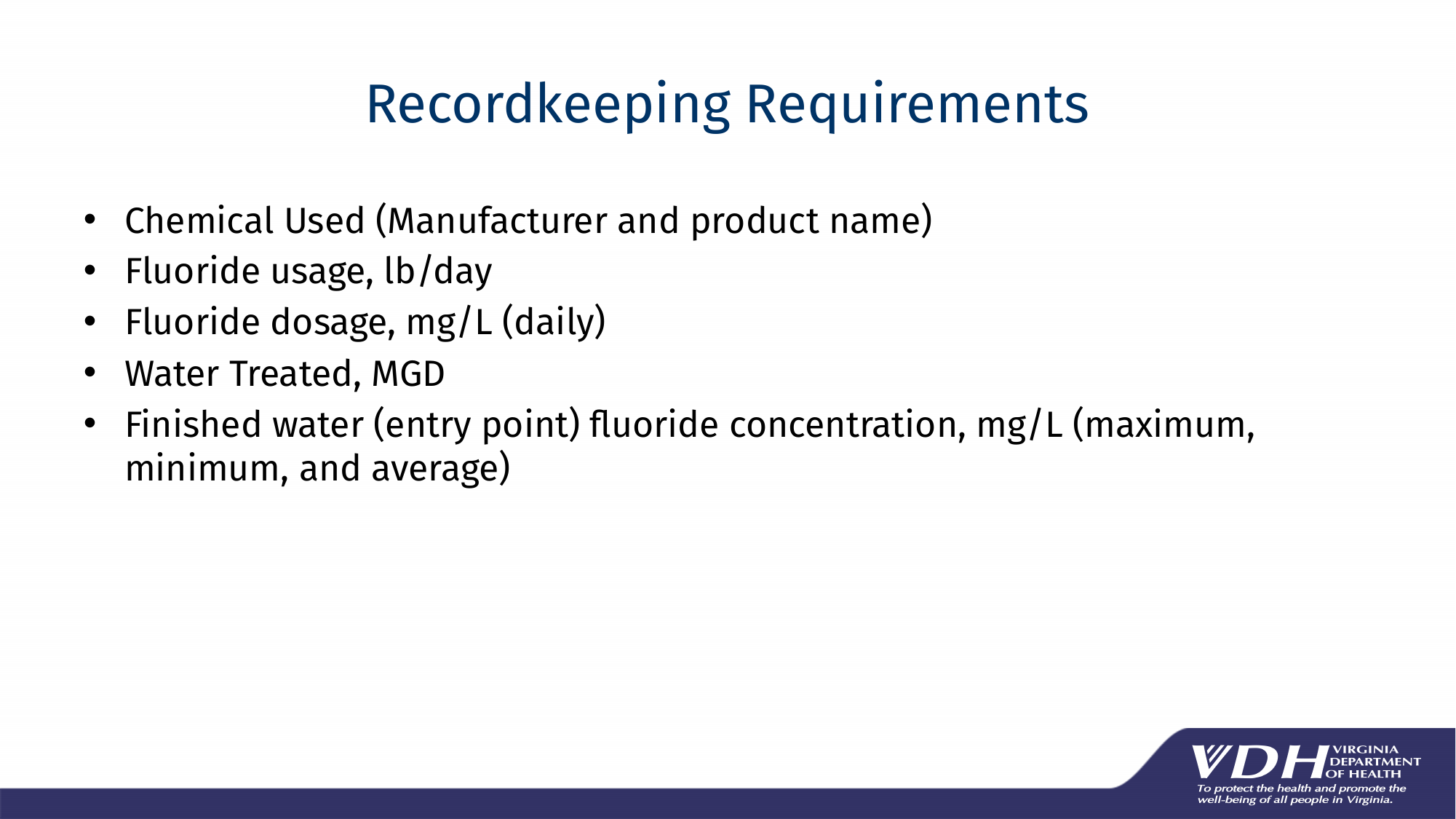

# Recordkeeping Requirements
Chemical Used (Manufacturer and product name)
Fluoride usage, lb/day
Fluoride dosage, mg/L (daily)
Water Treated, MGD
Finished water (entry point) fluoride concentration, mg/L (maximum, minimum, and average)
46